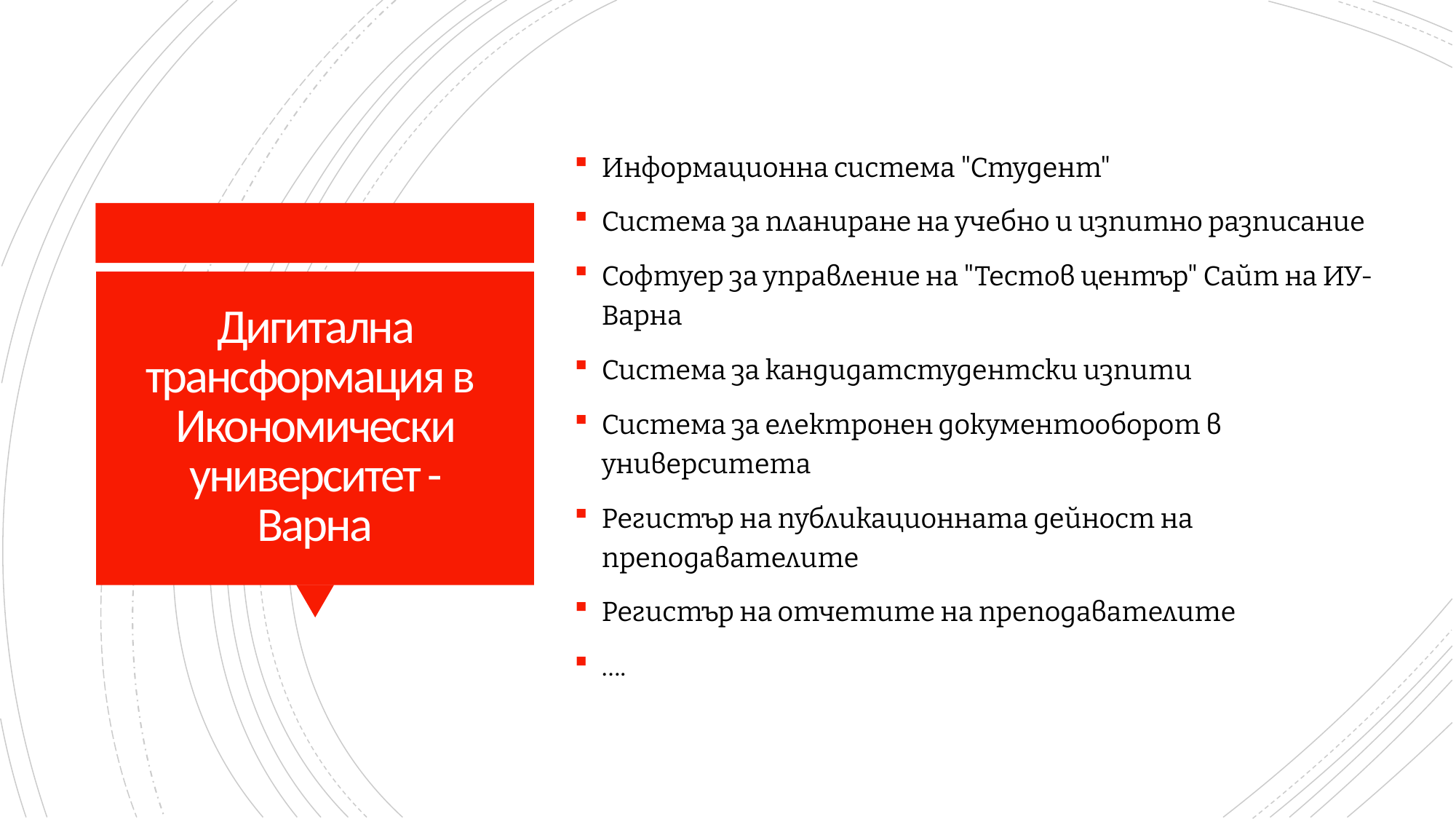

Информационна система "Студент"
Система за планиране на учебно и изпитно разписание
Софтуер за управление на "Тестов център" Сайт на ИУ-Варна
Система за кандидатстудентски изпити
Система за електронен документооборот в университета
Регистър на публикационната дейност на преподавателите
Регистър на отчетите на преподавателите
….

# Дигитална трансформация в Икономически университет - Варна